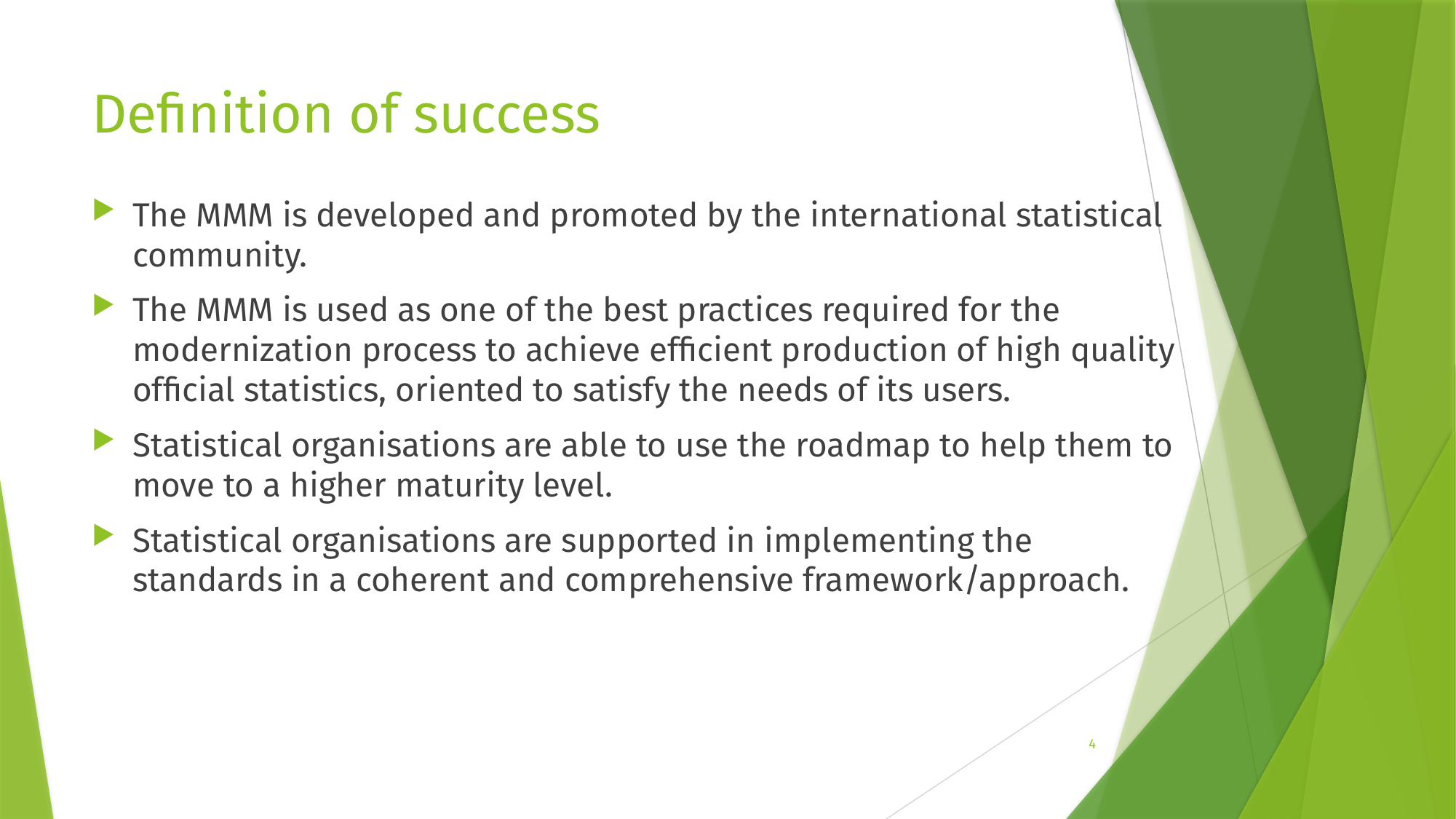

# Definition of success
The MMM is developed and promoted by the international statistical community.
The MMM is used as one of the best practices required for the modernization process to achieve efficient production of high quality official statistics, oriented to satisfy the needs of its users.
Statistical organisations are able to use the roadmap to help them to move to a higher maturity level.
Statistical organisations are supported in implementing the standards in a coherent and comprehensive framework/approach.

4